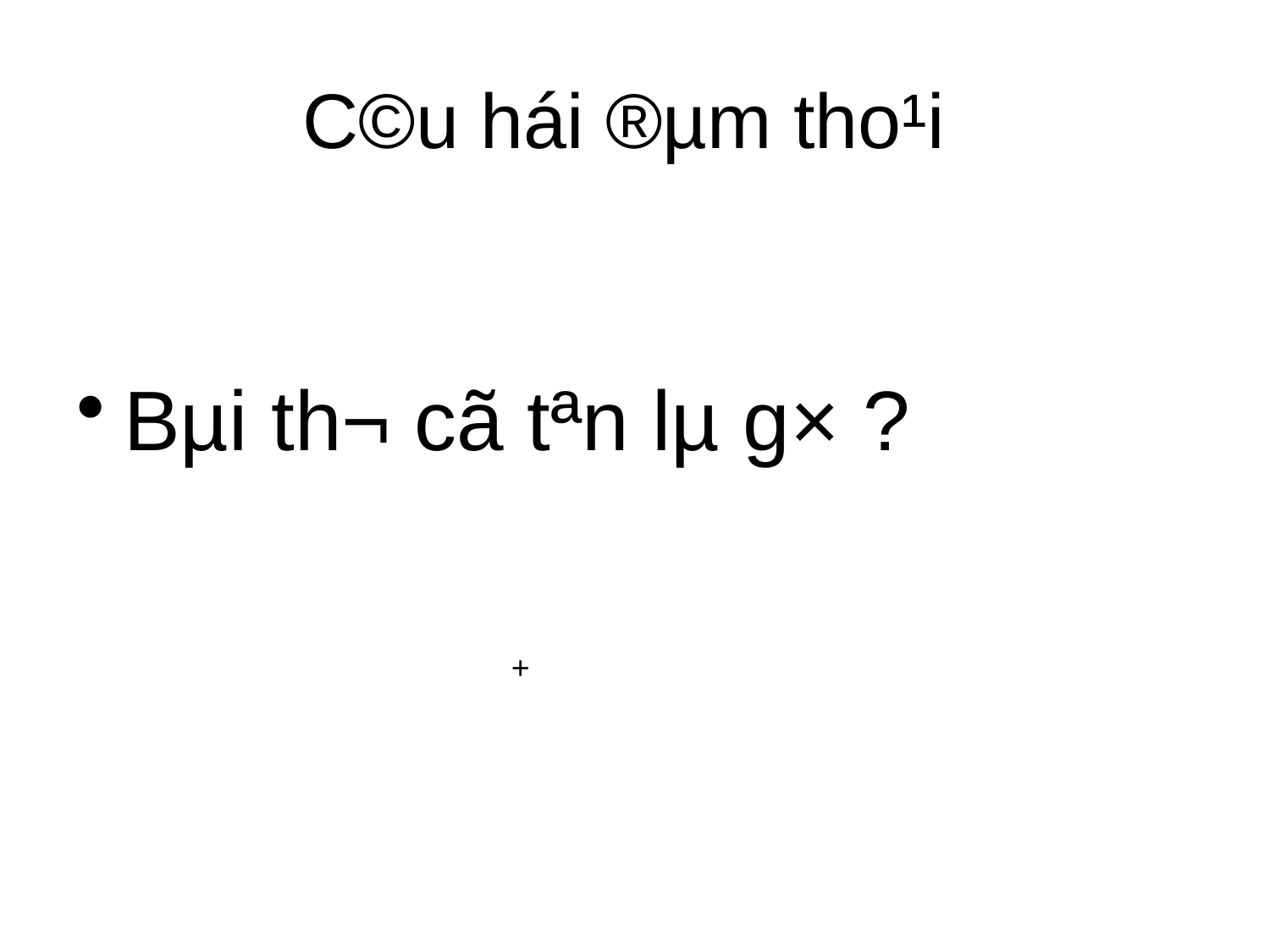

# C©u hái ®µm tho¹i
Bµi th¬ cã tªn lµ g× ?

+